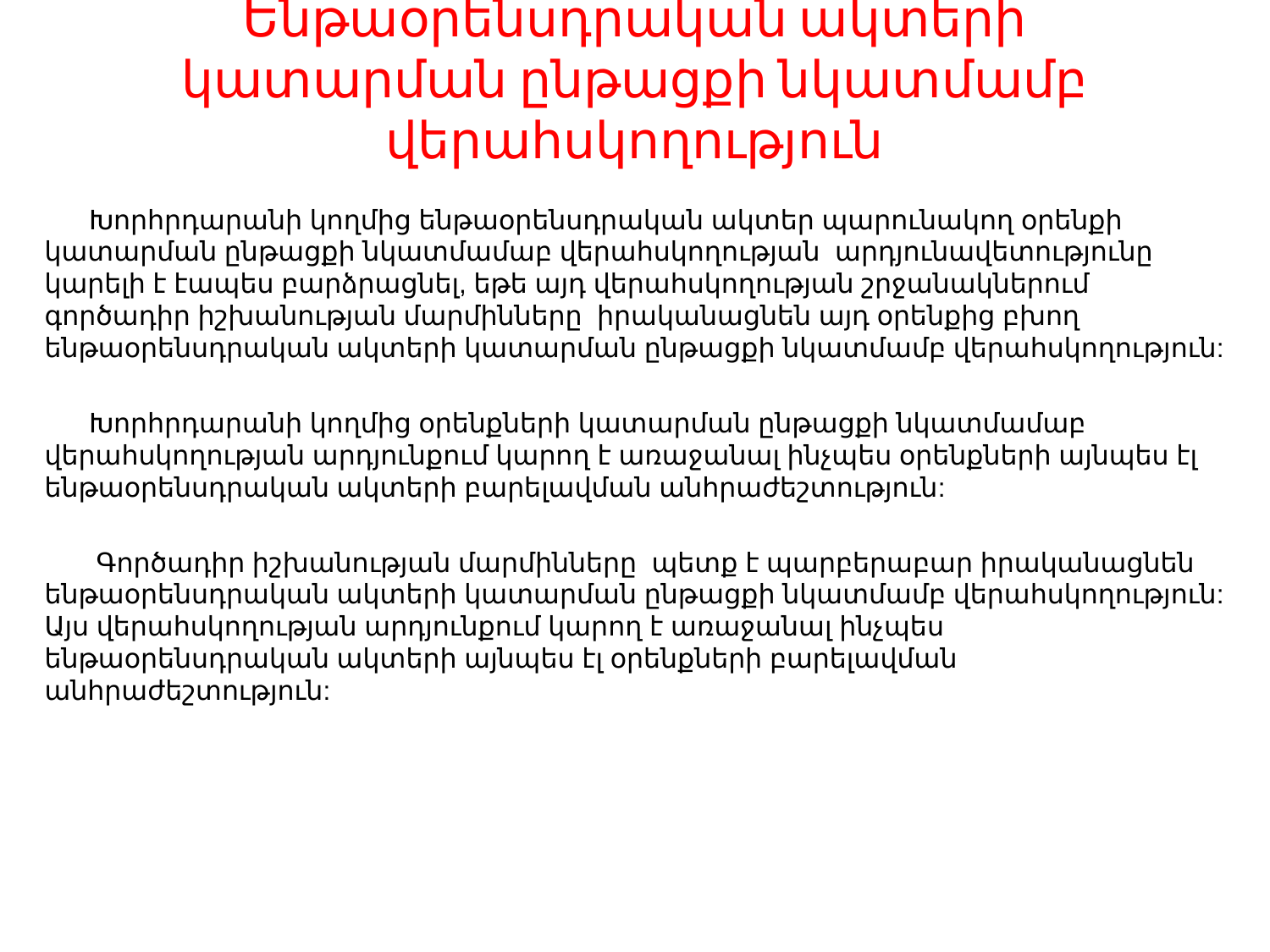

# Ենթաօրենսդրական ակտերի կատարման ընթացքի նկատմամբ վերահսկողություն

      Խորհրդարանի կողմից ենթաօրենսդրական ակտեր պարունակող օրենքի կատարման ընթացքի նկատմամաբ վերահսկողության  արդյունավետությունը կարելի է էապես բարձրացնել, եթե այդ վերահսկողության շրջանակներում գործադիր իշխանության մարմինները  իրականացնեն այդ օրենքից բխող ենթաօրենսդրական ակտերի կատարման ընթացքի նկատմամբ վերահսկողություն:

      Խորհրդարանի կողմից օրենքների կատարման ընթացքի նկատմամաբ վերահսկողության արդյունքում կարող է առաջանալ ինչպես օրենքների այնպես էլ ենթաօրենսդրական ակտերի բարելավման անհրաժեշտություն:

       Գործադիր իշխանության մարմինները  պետք է պարբերաբար իրականացնեն  ենթաօրենսդրական ակտերի կատարման ընթացքի նկատմամբ վերահսկողություն: Այս վերահսկողության արդյունքում կարող է առաջանալ ինչպես ենթաօրենսդրական ակտերի այնպես էլ օրենքների բարելավման անհրաժեշտություն: